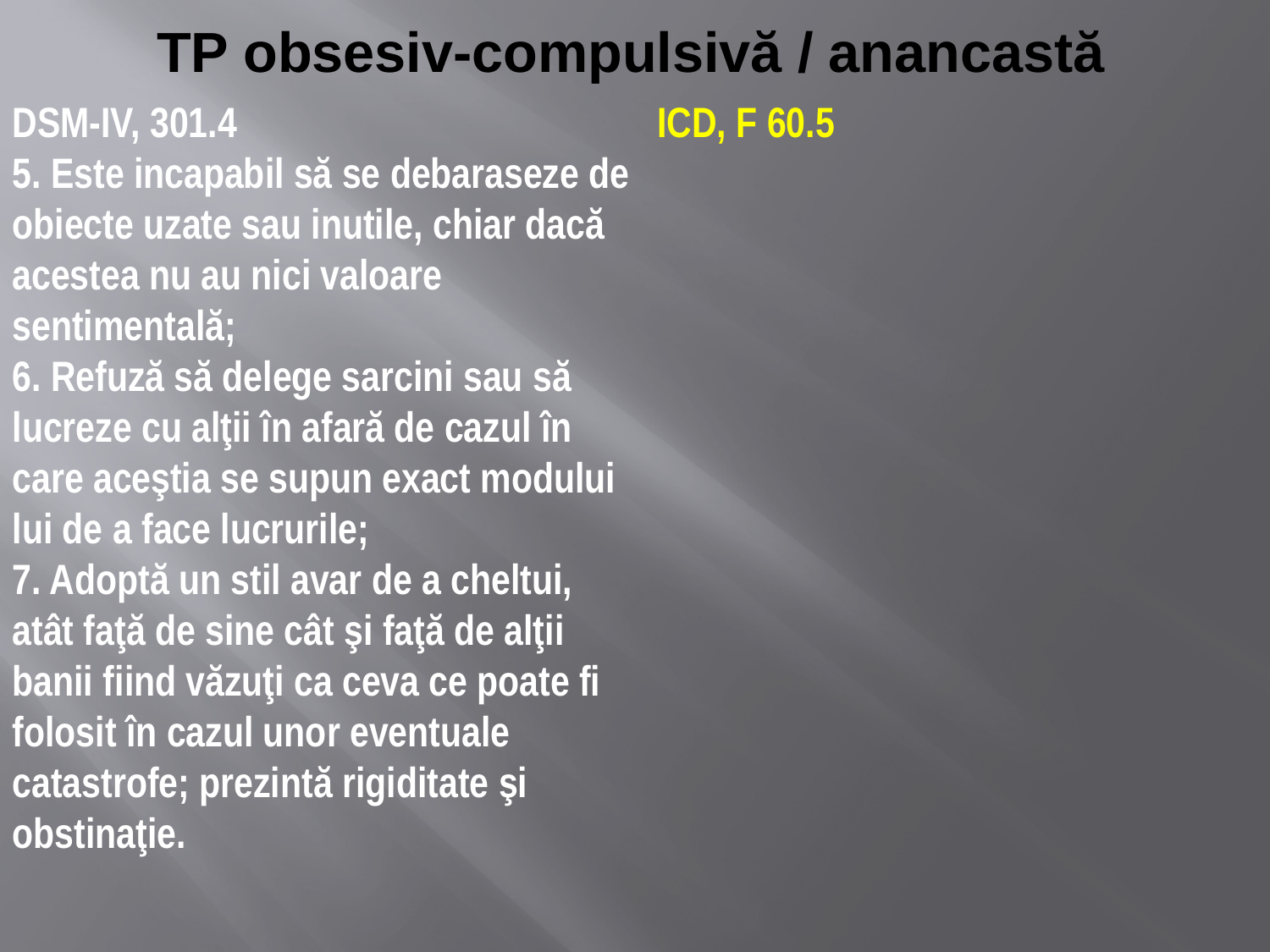

# TP obsesiv-compulsivă / anancastă
DSM-IV, 301.4
5. Este incapabil să se debaraseze de obiecte uzate sau inutile, chiar dacă acestea nu au nici valoare sentimentală;
6. Refuză să delege sarcini sau să lucreze cu alţii în afară de cazul în care aceştia se supun exact modului lui de a face lucrurile;
7. Adoptă un stil avar de a cheltui, atât faţă de sine cât şi faţă de alţii banii fiind văzuţi ca ceva ce poate fi folosit în cazul unor eventuale catastrofe; prezintă rigiditate şi obstinaţie.

ICD, F 60.5